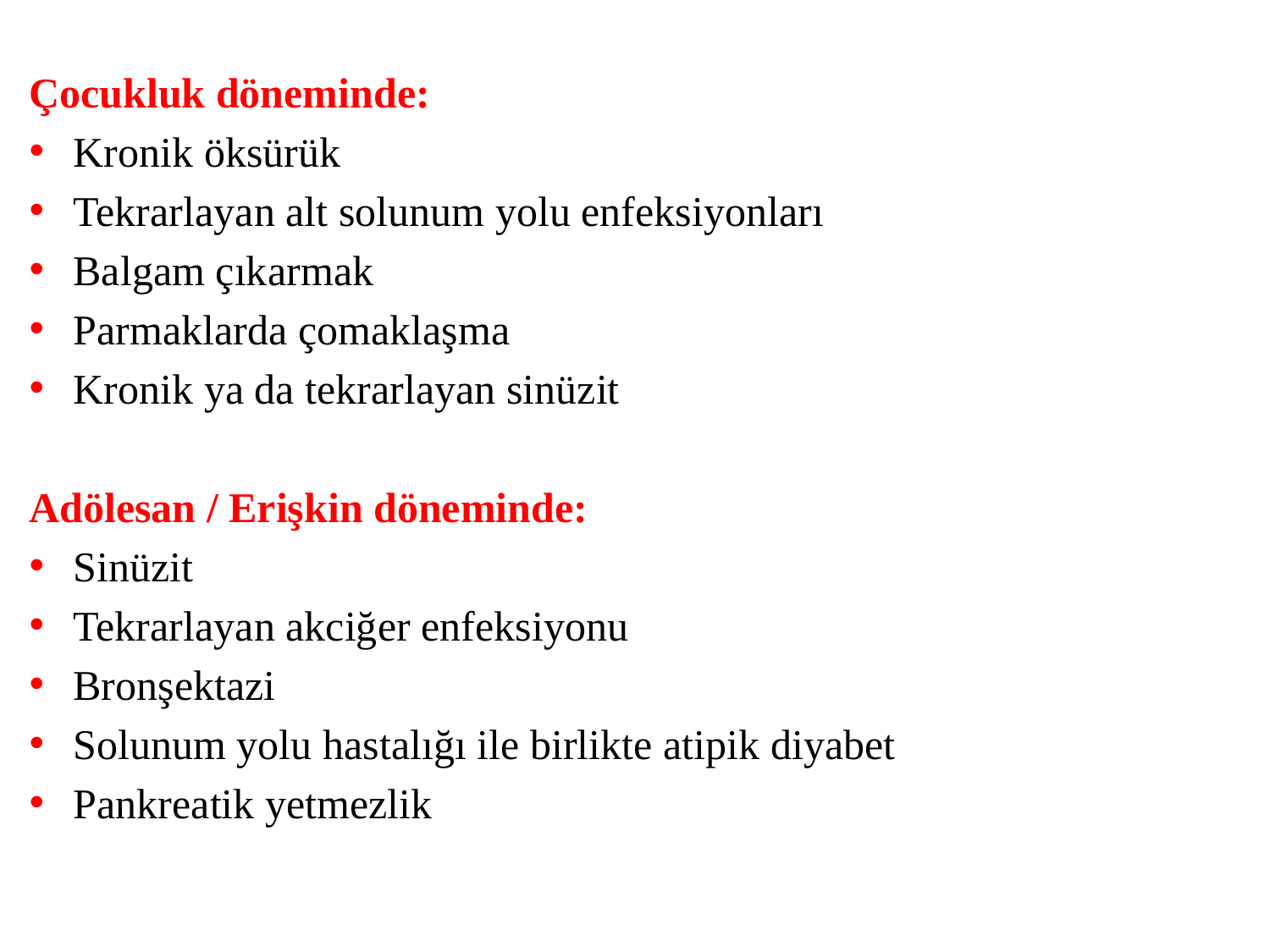

Çocukluk döneminde:
Kronik öksürük
Tekrarlayan alt solunum yolu enfeksiyonları
Balgam çıkarmak
Parmaklarda çomaklaşma
Kronik ya da tekrarlayan sinüzit

Adölesan / Erişkin döneminde:
Sinüzit
Tekrarlayan akciğer enfeksiyonu
Bronşektazi
Solunum yolu hastalığı ile birlikte atipik diyabet
Pankreatik yetmezlik